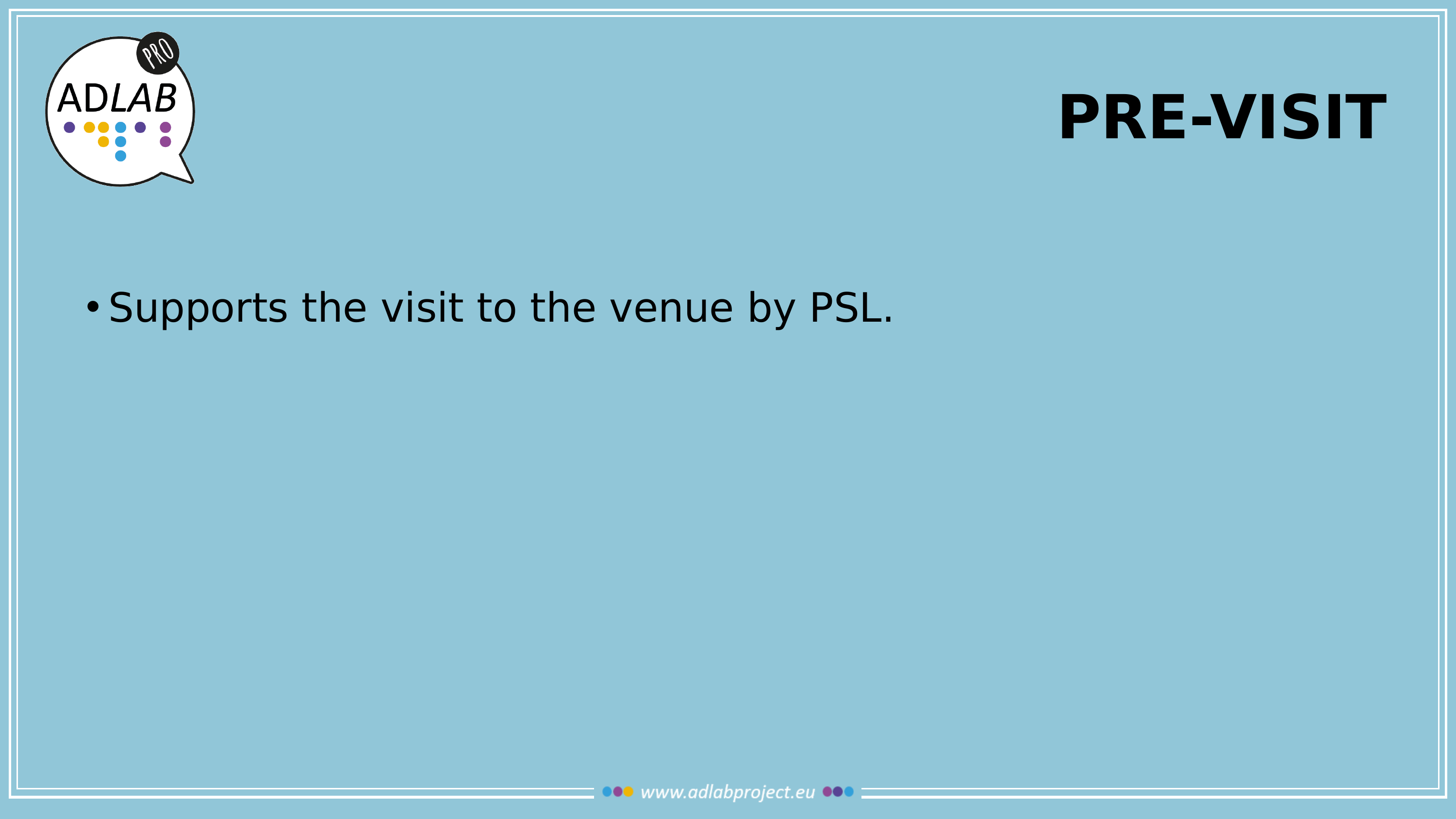

# Pre-visit
Supports the visit to the venue by PSL.